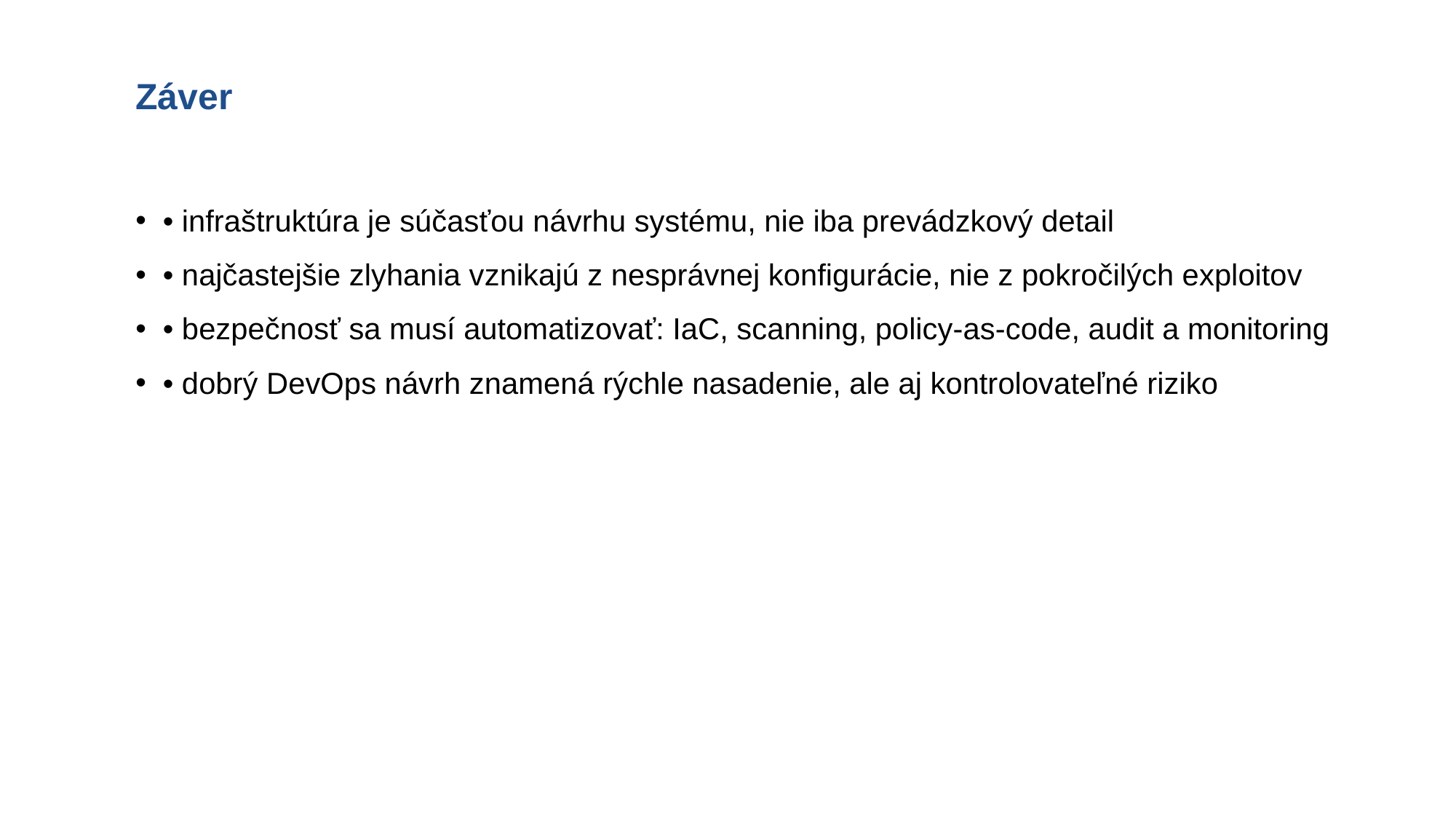

# Záver
• infraštruktúra je súčasťou návrhu systému, nie iba prevádzkový detail
• najčastejšie zlyhania vznikajú z nesprávnej konfigurácie, nie z pokročilých exploitov
• bezpečnosť sa musí automatizovať: IaC, scanning, policy-as-code, audit a monitoring
• dobrý DevOps návrh znamená rýchle nasadenie, ale aj kontrolovateľné riziko